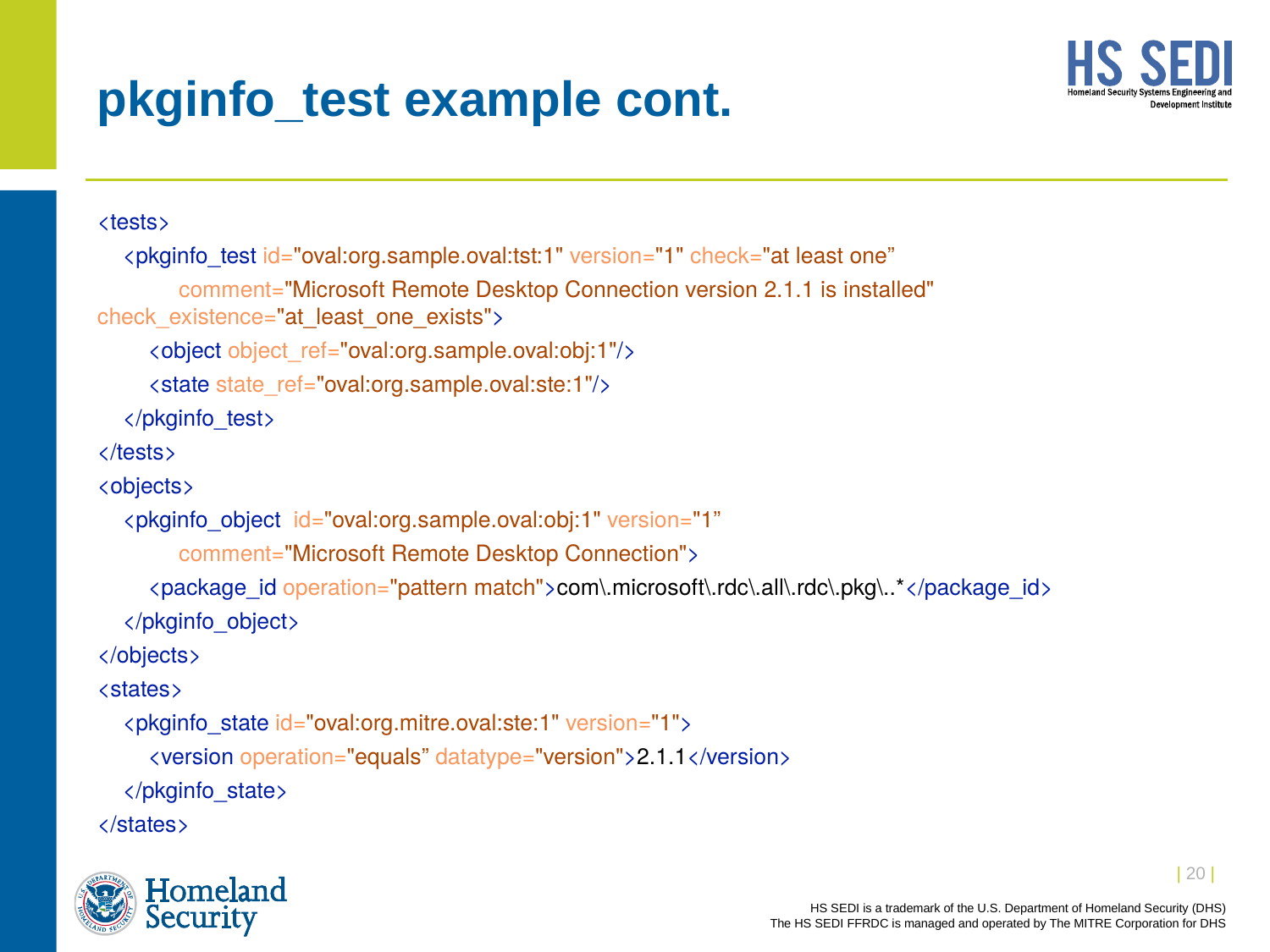

# pkginfo_test example cont.
<tests>
    <pkginfo_test id="oval:org.sample.oval:tst:1" version="1" check="at least one”
	comment="Microsoft Remote Desktop Connection version 2.1.1 is installed" 	check_existence="at_least_one_exists">
        <object object_ref="oval:org.sample.oval:obj:1"/>
        <state state_ref="oval:org.sample.oval:ste:1"/>
    </pkginfo_test>
</tests>
<objects>
    <pkginfo_object  id="oval:org.sample.oval:obj:1" version="1”
	comment="Microsoft Remote Desktop Connection">
        <package_id operation="pattern match">com\.microsoft\.rdc\.all\.rdc\.pkg\..*</package_id>
    </pkginfo_object>
</objects>
<states>
    <pkginfo_state id="oval:org.mitre.oval:ste:1" version="1">
        <version operation="equals” datatype="version">2.1.1</version>
    </pkginfo_state>
</states>
| 20 |